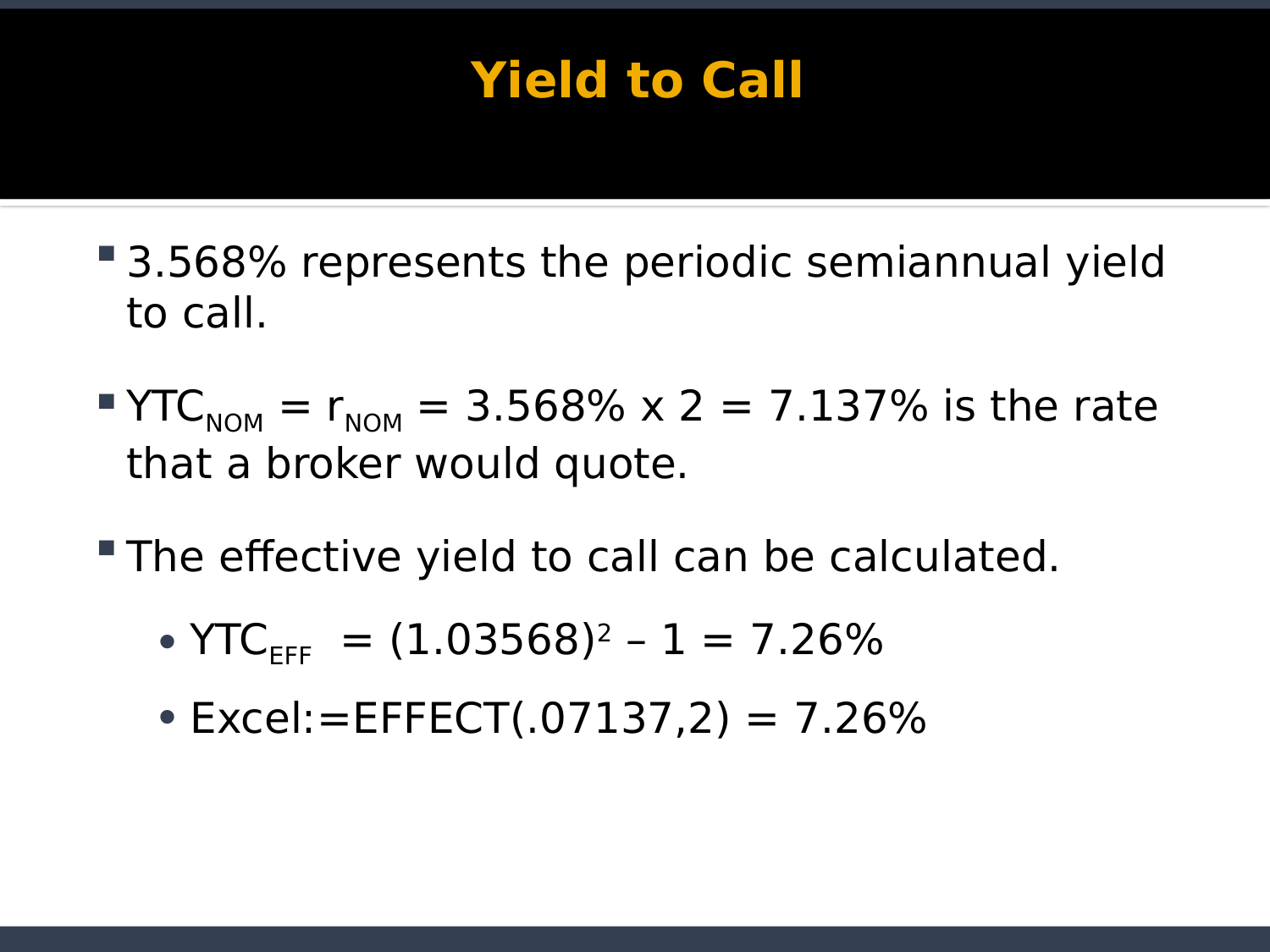

# Yield to Call
3.568% represents the periodic semiannual yield to call.
YTCNOM = rNOM = 3.568% x 2 = 7.137% is the rate that a broker would quote.
The effective yield to call can be calculated.
YTCEFF  = (1.03568)2 – 1 = 7.26%
Excel:	=EFFECT(.07137,2) = 7.26%